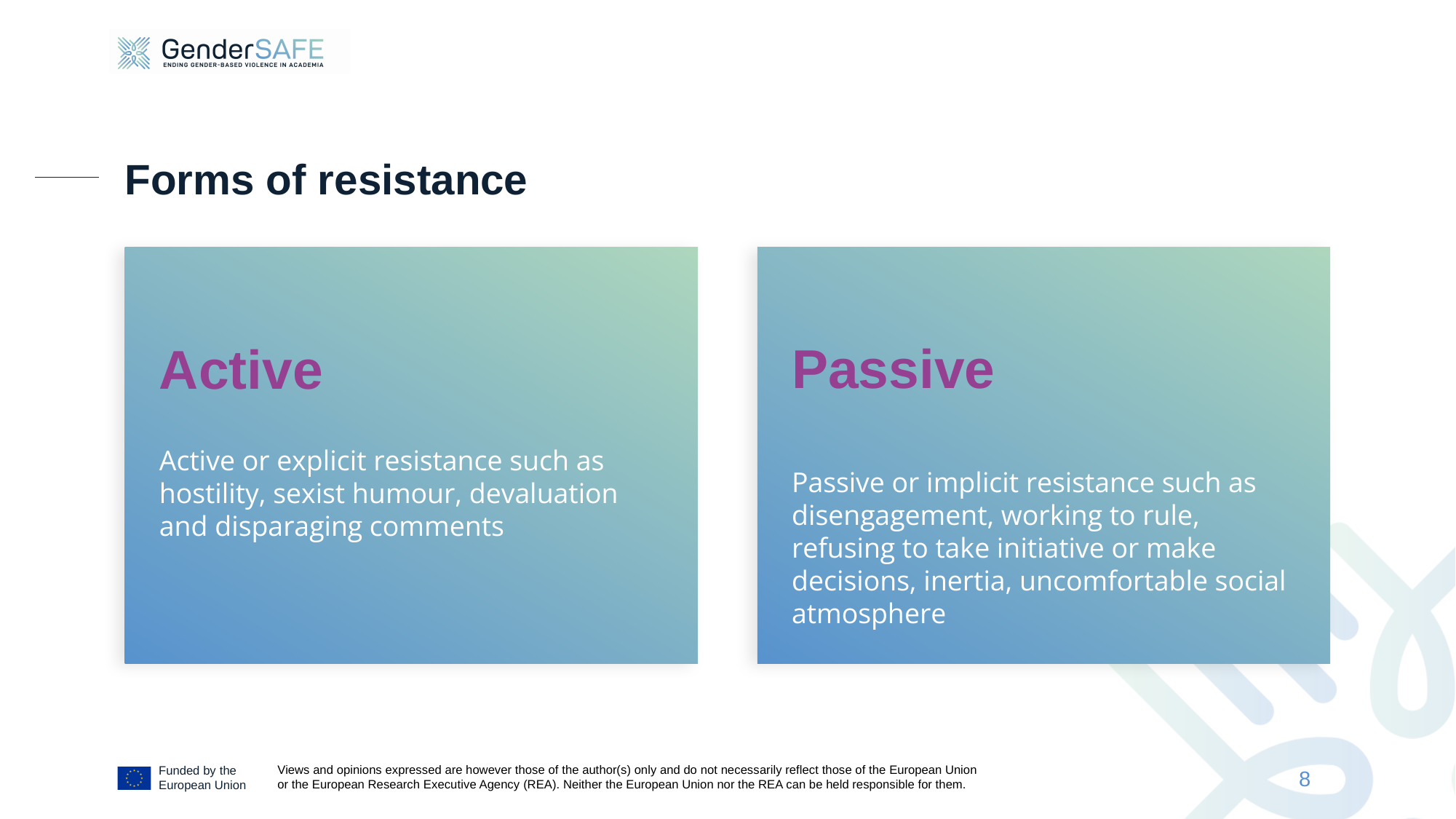

# Forms of resistance
Passive

Passive or implicit resistance such as disengagement, working to rule, refusing to take initiative or make decisions, inertia, uncomfortable social atmosphere
Active

Active or explicit resistance such as hostility, sexist humour, devaluation and disparaging comments
8